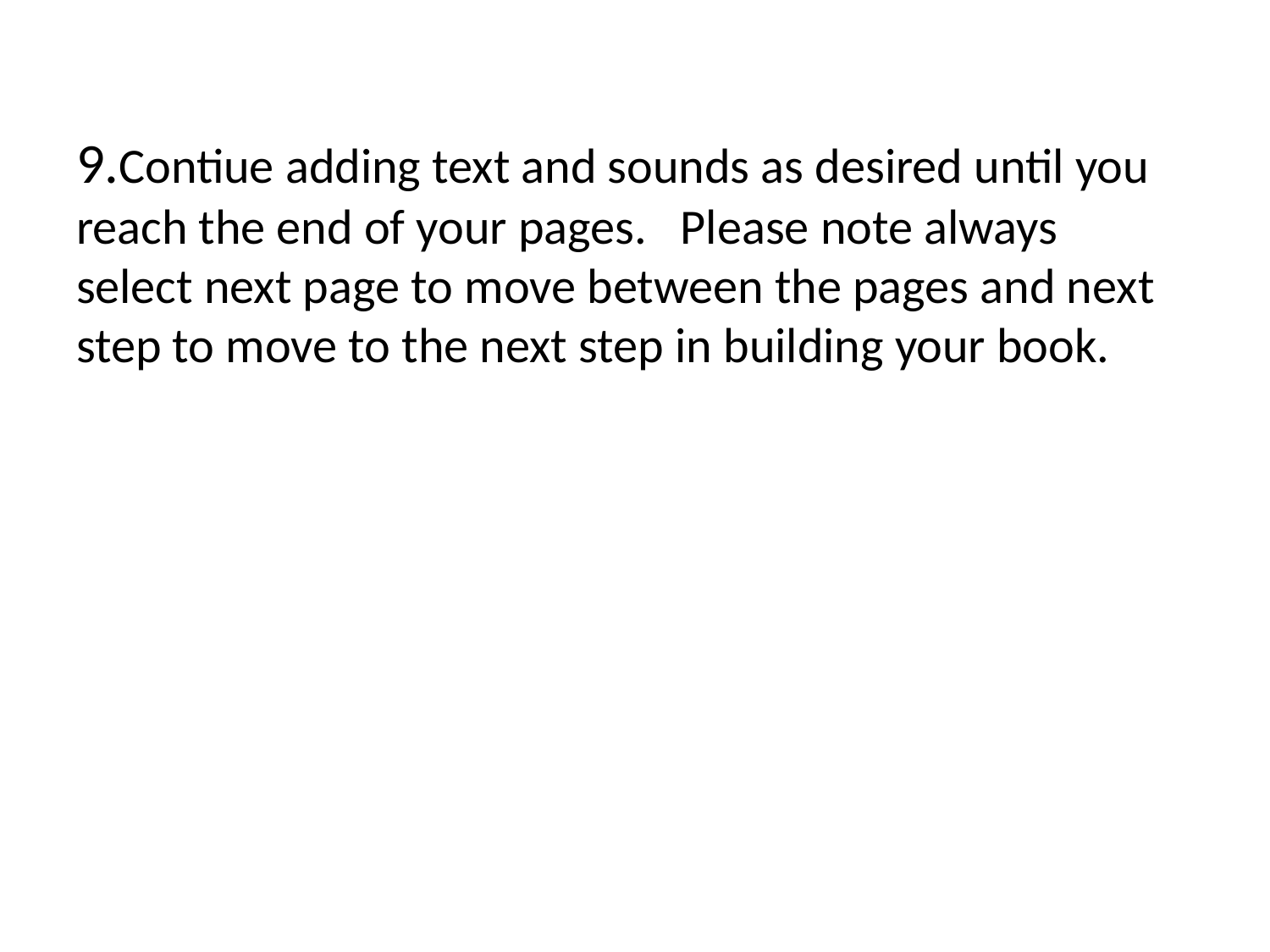

# 9.Contiue adding text and sounds as desired until you reach the end of your pages.   Please note always select next page to move between the pages and next step to move to the next step in building your book.